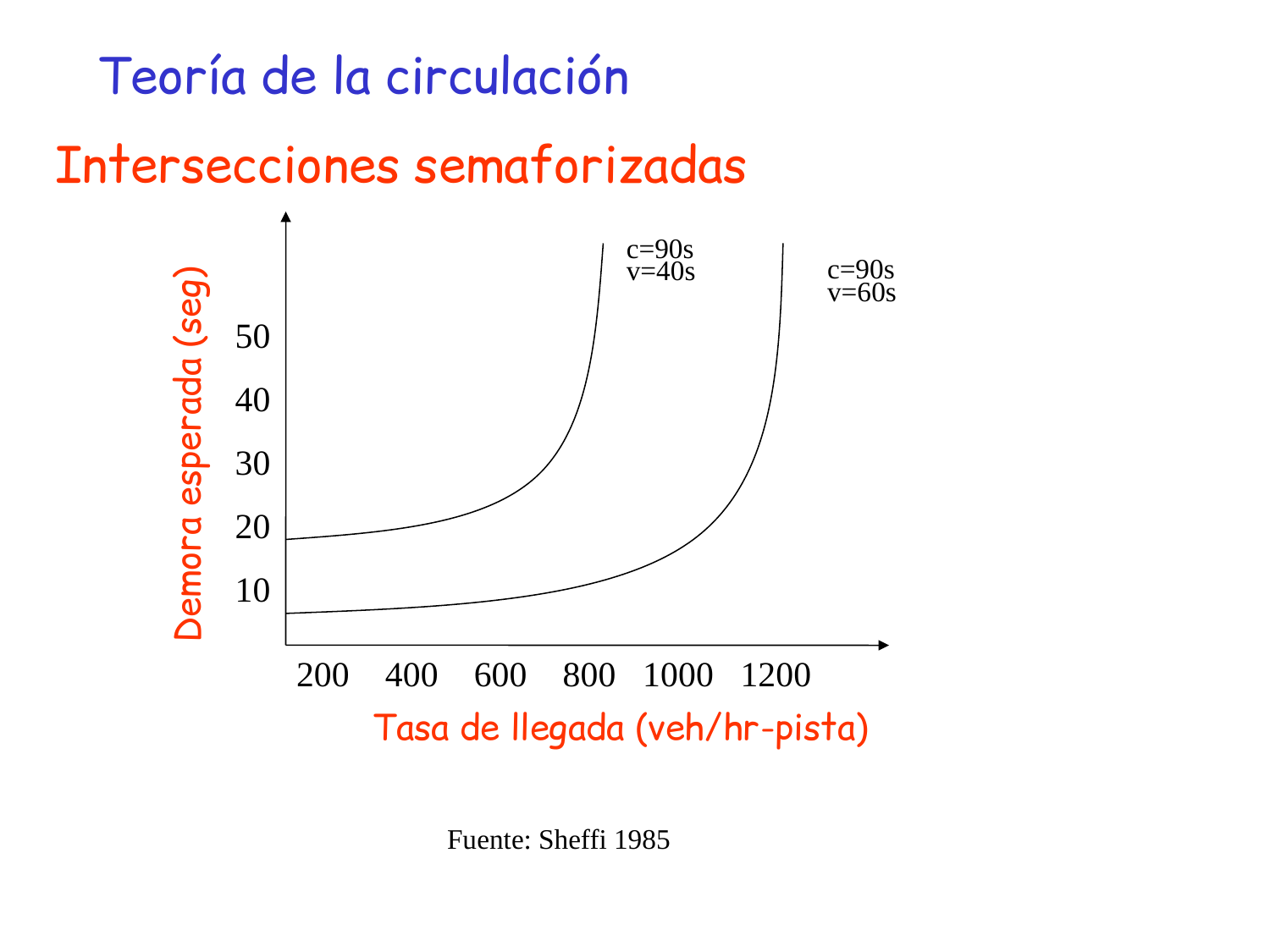

# Teoría de la circulación
Intersecciones semaforizadas

c=90s
v=40s

c=90s
v=60s
50
40
Demora esperada (seg)
30
20
10
200    400    600    800   1000   1200

Tasa de llegada (veh/hr-pista)
Fuente: Sheffi 1985